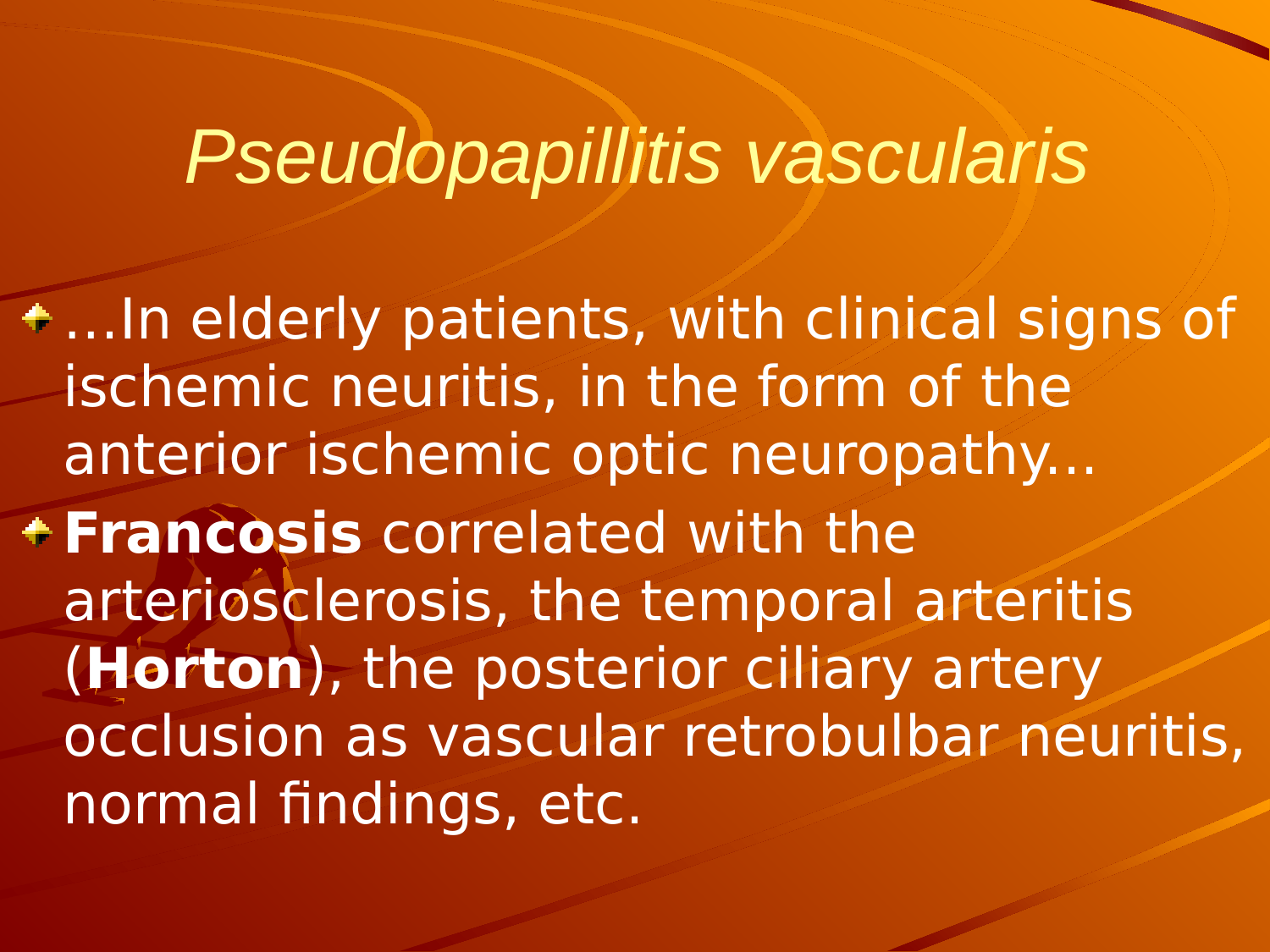

# Pseudopapillitis vascularis
…In elderly patients, with clinical signs of ischemic neuritis, in the form of the anterior ischemic optic neuropathy...
Francosis correlated with the arteriosclerosis, the temporal arteritis (Horton), the posterior ciliary artery occlusion as vascular retrobulbar neuritis, normal findings, etc.